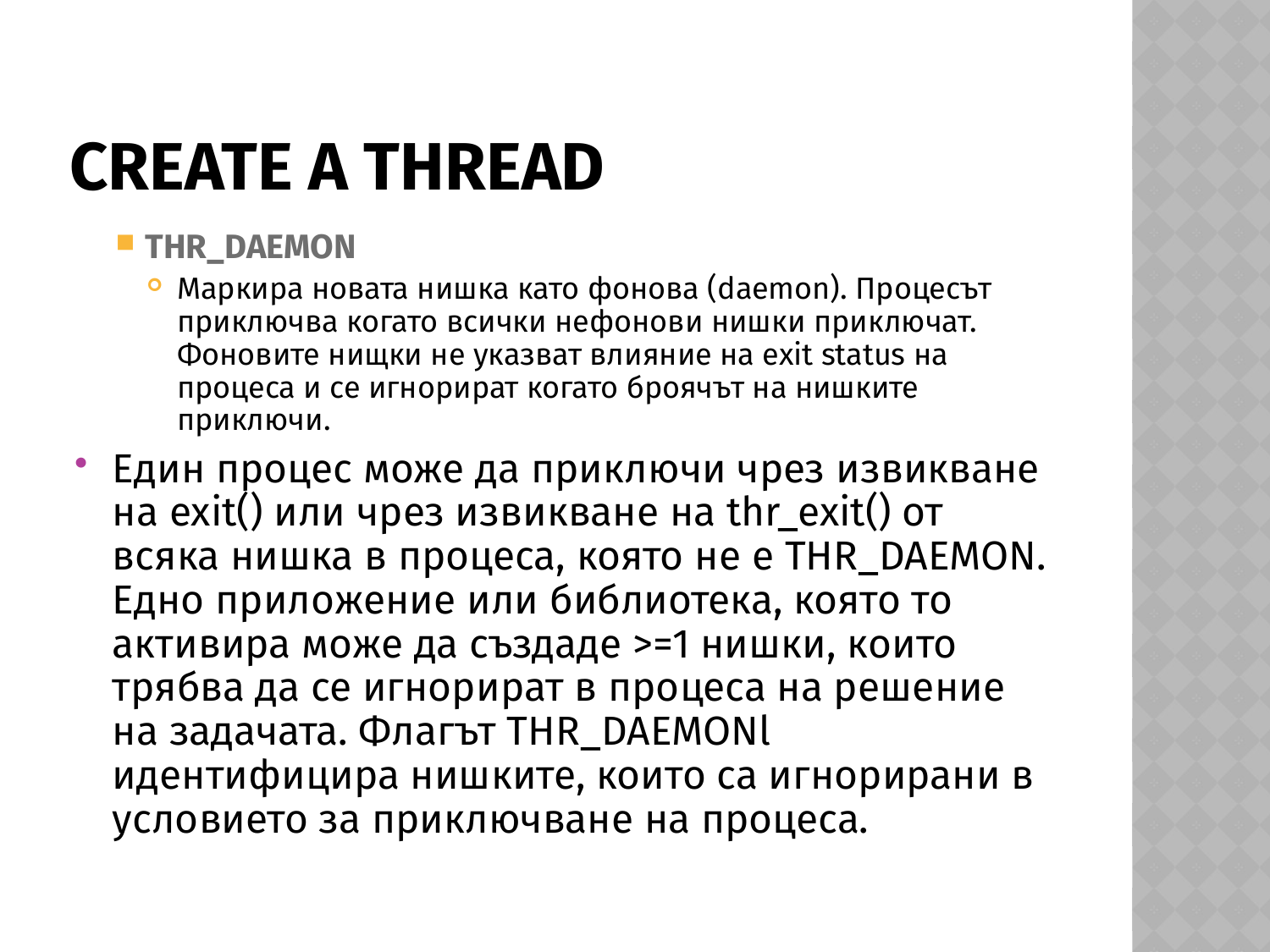

# Create a Thread
THR_DAEMON
Маркира новата нишка като фонова (daemon). Процесът приключва когато всички нефонови нишки приключат. Фоновите нищки не указват влияние на exit status на процеса и се игнорират когато броячът на нишките приключи.
Един процес може да приключи чрез извикване на exit() или чрез извикване на thr_exit() от всяка нишка в процеса, която не е THR_DAEMON. Едно приложение или библиотека, която то активира може да създаде >=1 нишки, които трябва да се игнорират в процеса на решение на задачата. Флагът THR_DAEMONl идентифицира нишките, които са игнорирани в условието за приключване на процеса.